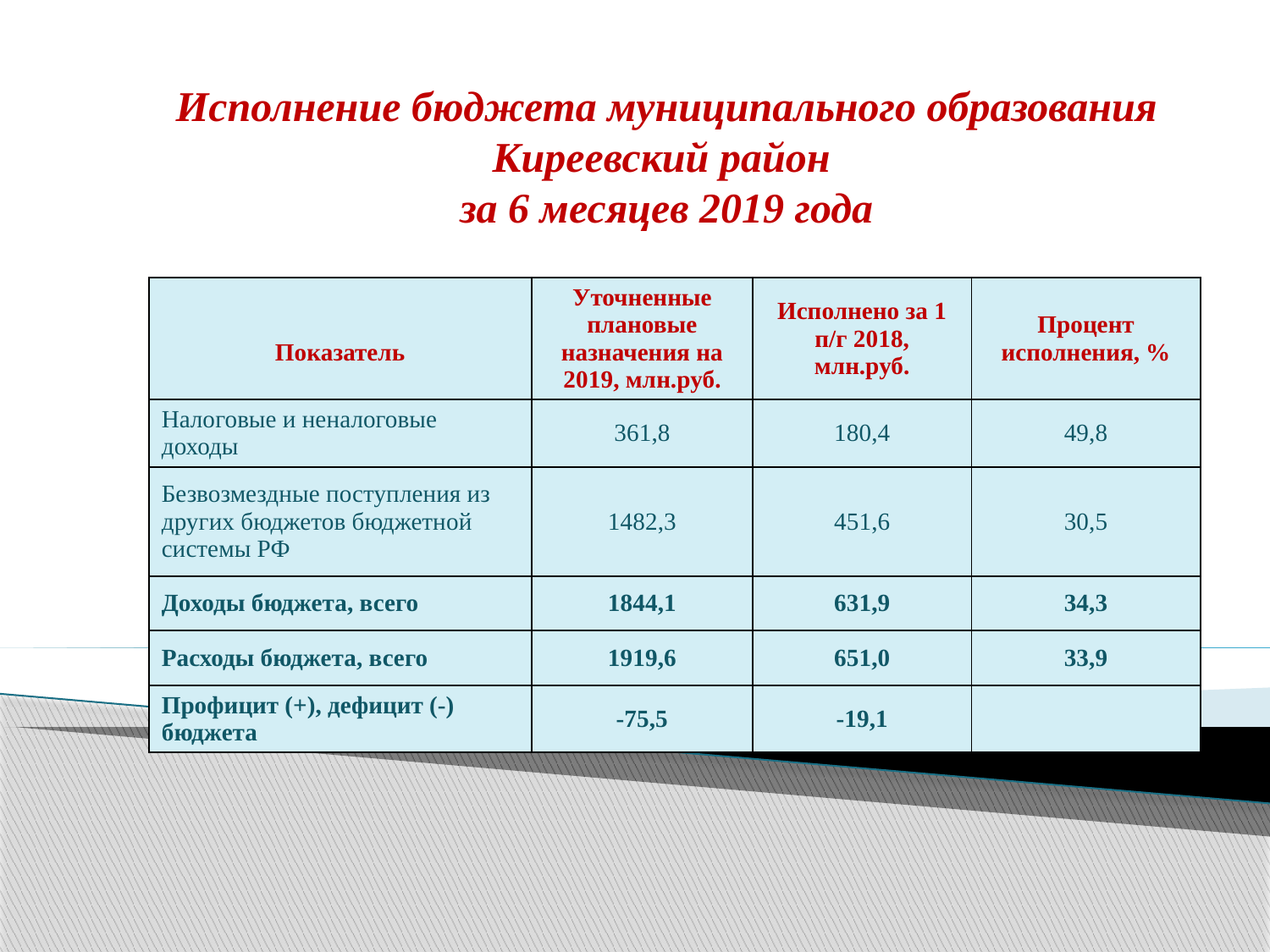

# Исполнение бюджета муниципального образования Киреевский район за 6 месяцев 2019 года
| Показатель | Уточненные плановые назначения на 2019, млн.руб. | Исполнено за 1 п/г 2018, млн.руб. | Процент исполнения, % |
| --- | --- | --- | --- |
| Налоговые и неналоговые доходы | 361,8 | 180,4 | 49,8 |
| Безвозмездные поступления из других бюджетов бюджетной системы РФ | 1482,3 | 451,6 | 30,5 |
| Доходы бюджета, всего | 1844,1 | 631,9 | 34,3 |
| Расходы бюджета, всего | 1919,6 | 651,0 | 33,9 |
| Профицит (+), дефицит (-) бюджета | -75,5 | -19,1 |  |